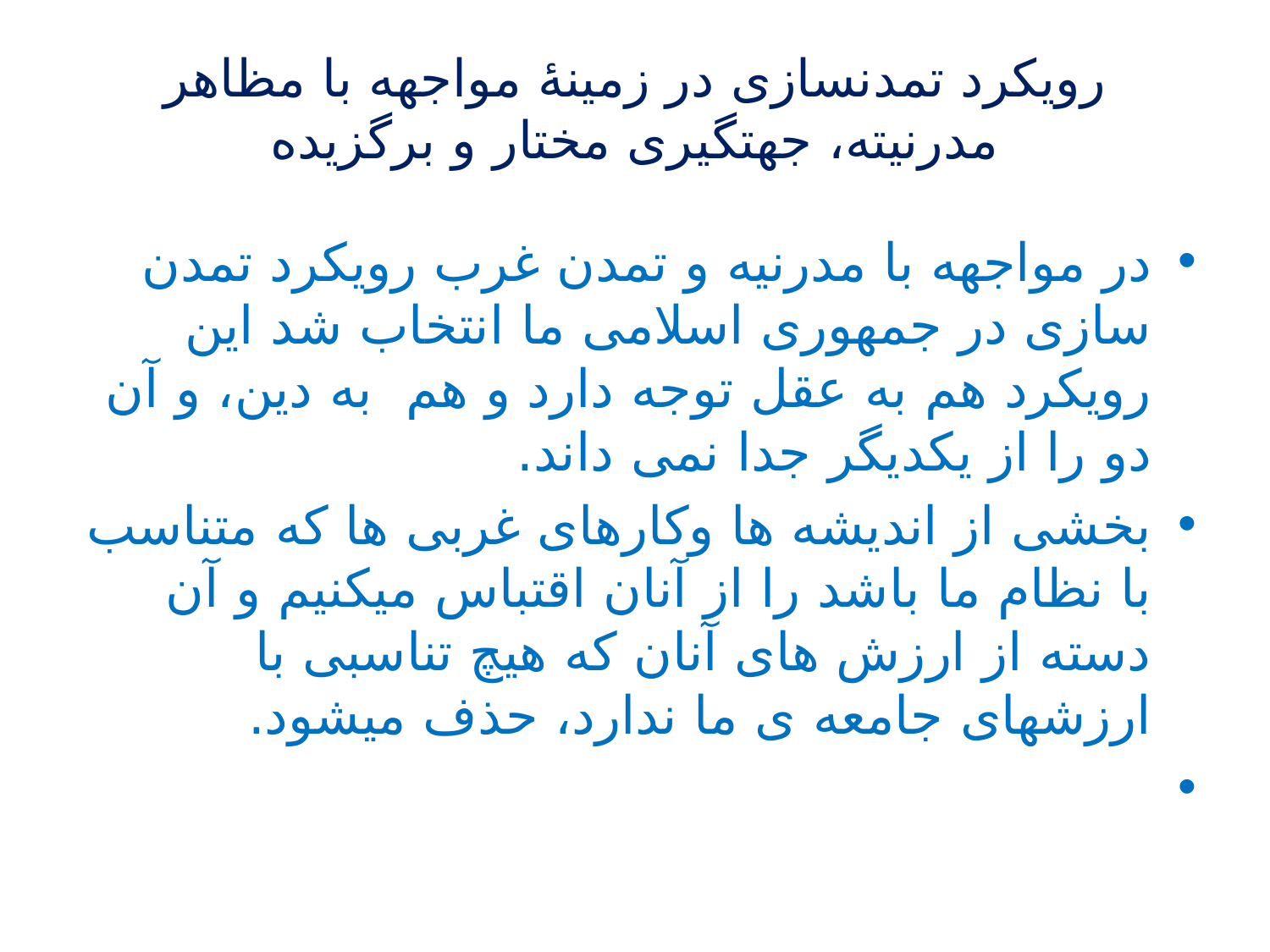

# رویکرد تمدن‏سازی در زمینۀ مواجهه با مظاهر مدرنیته، جهت‏گیری مختار و برگزیده
در مواجهه با مدرنیه و تمدن غرب رویکرد تمدن سازی در جمهوری اسلامی ما انتخاب شد این رویکرد هم به عقل توجه دارد و هم  به دین، و آن دو را از یکدیگر جدا نمی داند.
بخشی از اندیشه ها وکارهای غربی ها که متناسب با نظام ما باشد را از آنان اقتباس می‏کنیم و آن دسته از ارزش های آنان که هیچ تناسبی با ارزشهای جامعه ی ما ندارد، حذف میشود.